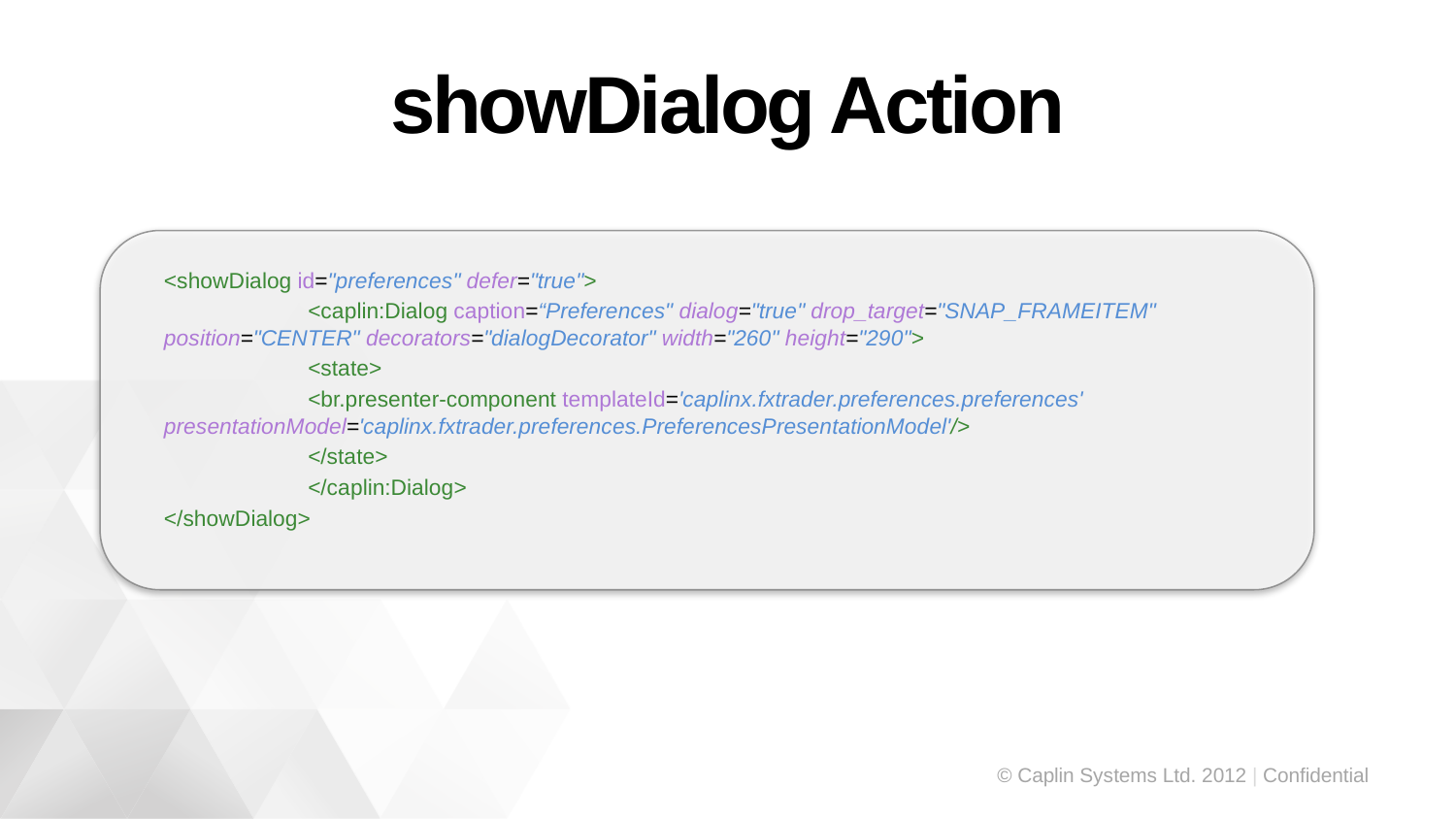

# showDialog Action

<showDialog id="preferences" defer="true">
	<caplin:Dialog caption=“Preferences" dialog="true" drop_target="SNAP_FRAMEITEM" 							position="CENTER" decorators="dialogDecorator" width="260" height="290">
		<state>
			<br.presenter-component templateId='caplinx.fxtrader.preferences.preferences' 						presentationModel='caplinx.fxtrader.preferences.PreferencesPresentationModel'/>
		</state>
	</caplin:Dialog>
</showDialog>